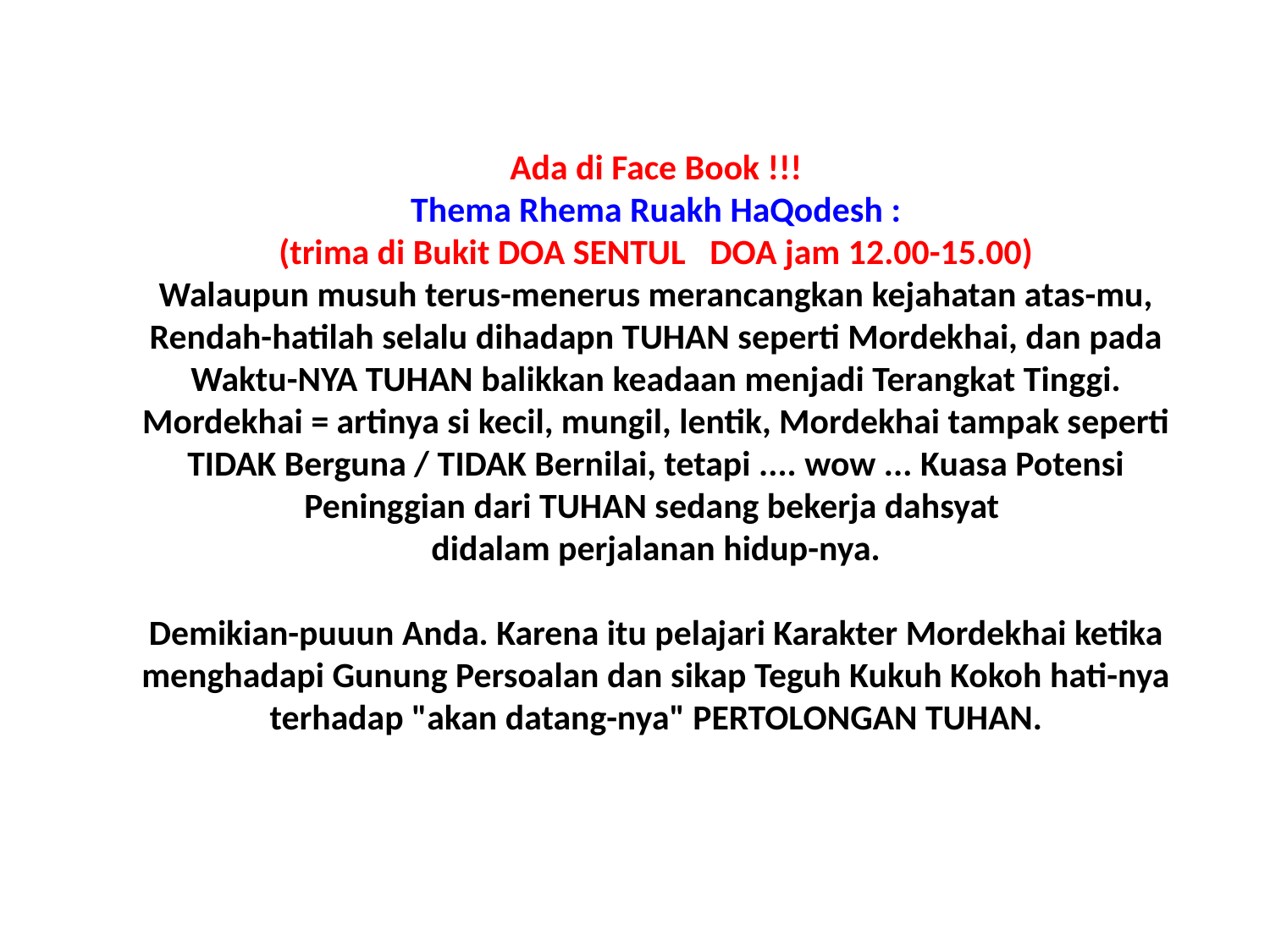

# Ada di Face Book !!! Thema Rhema Ruakh HaQodesh : (trima di Bukit DOA SENTUL   DOA jam 12.00-15.00) Walaupun musuh terus-menerus merancangkan kejahatan atas-mu, Rendah-hatilah selalu dihadapn TUHAN seperti Mordekhai, dan pada Waktu-NYA TUHAN balikkan keadaan menjadi Terangkat Tinggi. Mordekhai = artinya si kecil, mungil, lentik, Mordekhai tampak seperti TIDAK Berguna / TIDAK Bernilai, tetapi .... wow ... Kuasa Potensi Peninggian dari TUHAN sedang bekerja dahsyat didalam perjalanan hidup-nya. Demikian-puuun Anda. Karena itu pelajari Karakter Mordekhai ketika menghadapi Gunung Persoalan dan sikap Teguh Kukuh Kokoh hati-nya terhadap "akan datang-nya" PERTOLONGAN TUHAN.